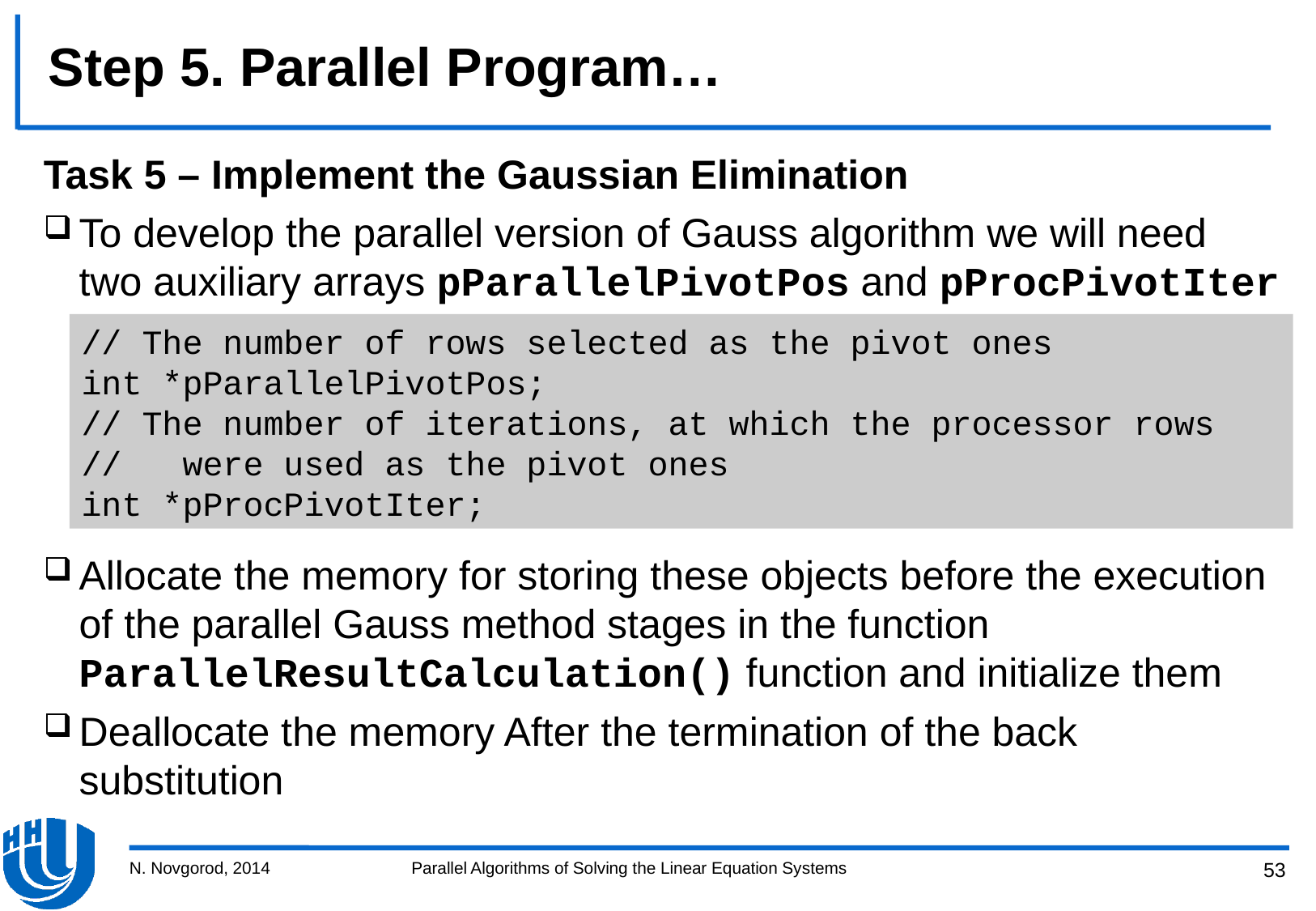

# Step 5. Parallel Program…
Task 5 – Implement the Gaussian Elimination
To develop the parallel version of Gauss algorithm we will need two auxiliary arrays pParallelPivotPos and pProcPivotIter

Allocate the memory for storing these objects before the execution of the parallel Gauss method stages in the function ParallelResultCalculation() function and initialize them
Deallocate the memory After the termination of the back substitution

// The number of rows selected as the pivot ones
int *pParallelPivotPos;
// The number of iterations, at which the processor rows
//   were used as the pivot ones
int *pProcPivotIter;
N. Novgorod, 2014
Parallel Algorithms of Solving the Linear Equation Systems
53